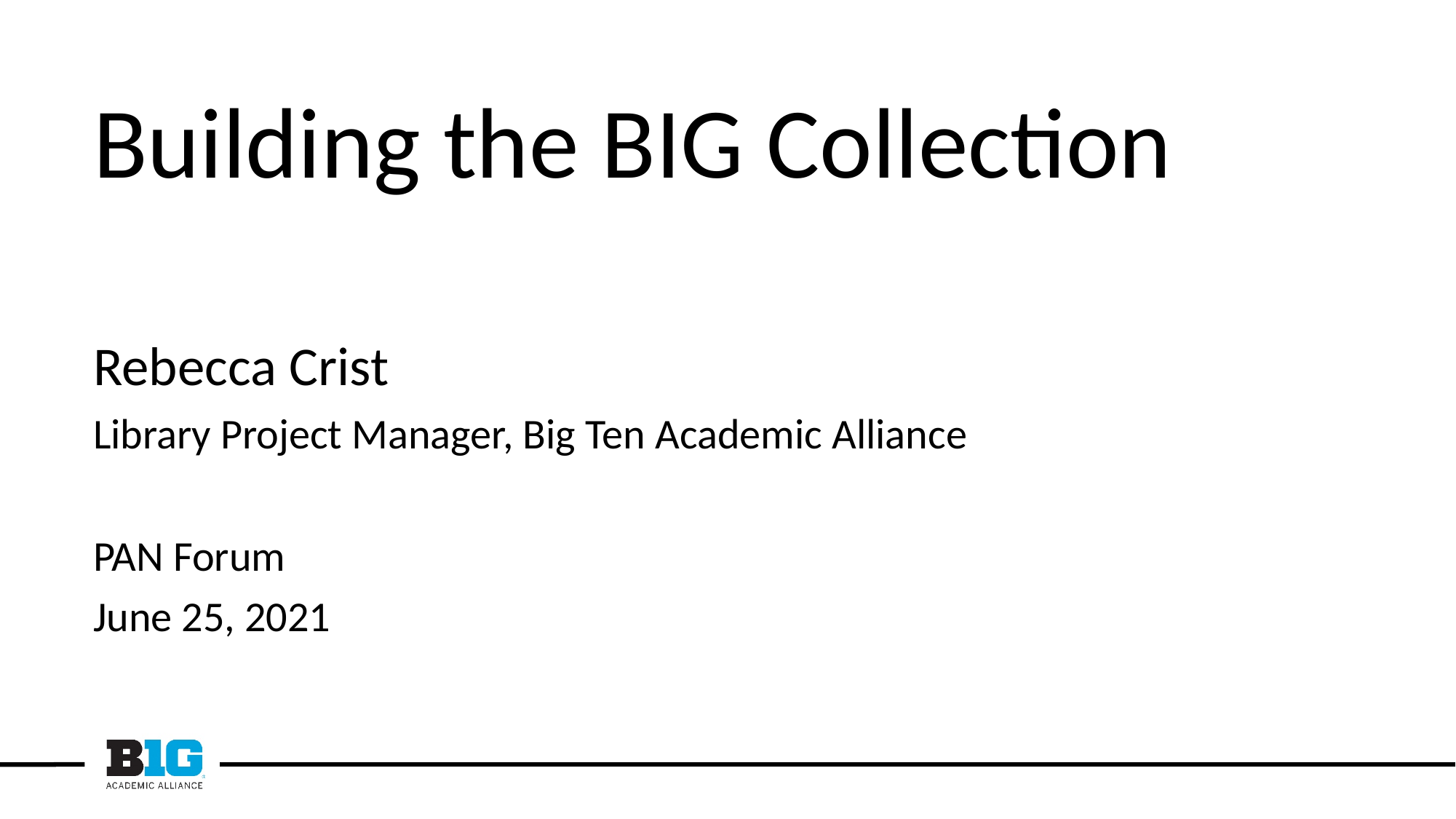

Building the BIG Collection

Rebecca Crist
Library Project Manager, Big Ten Academic Alliance

PAN Forum
June 25, 2021